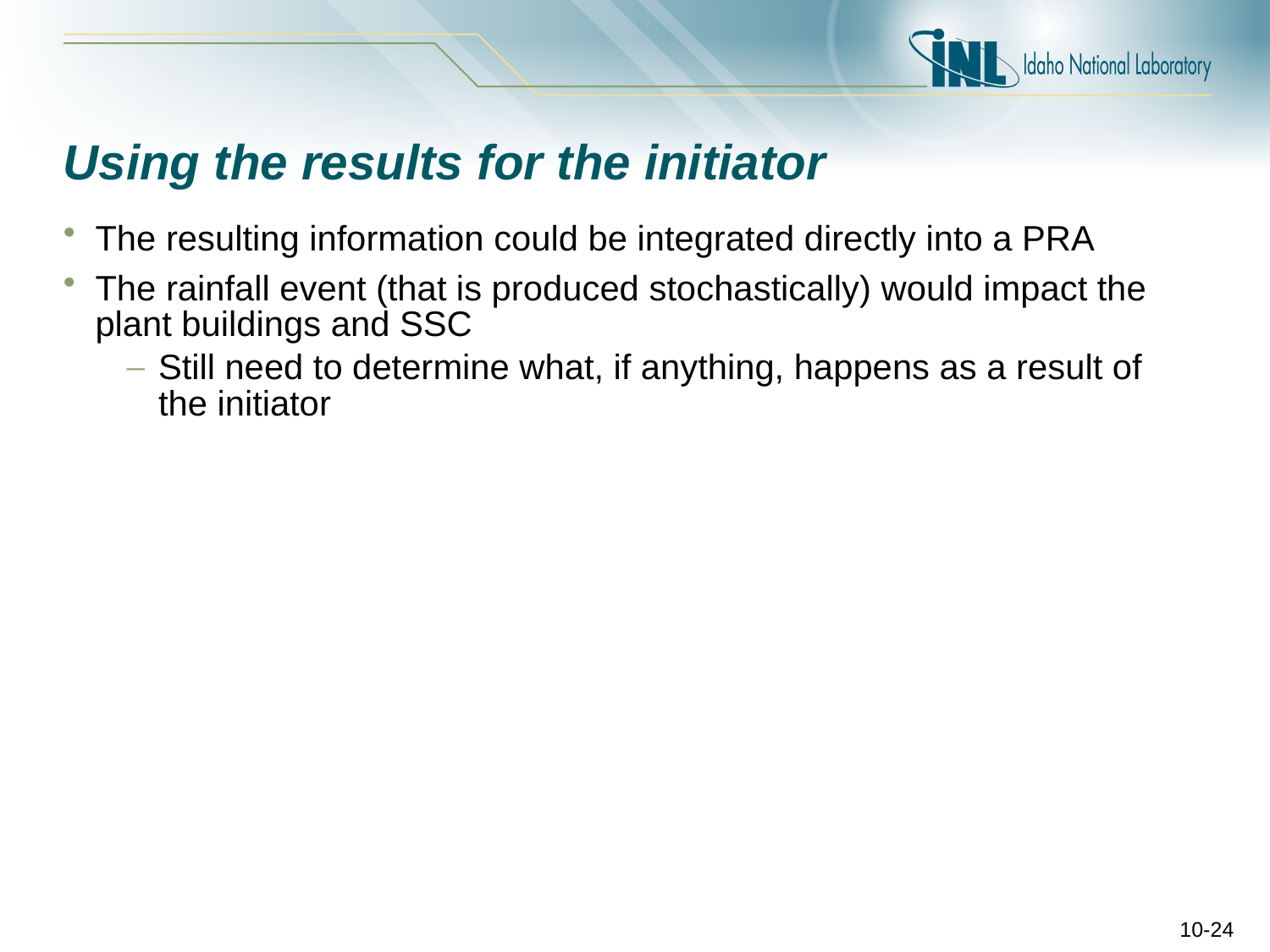

# Using the results for the initiator
The resulting information could be integrated directly into a PRA
The rainfall event (that is produced stochastically) would impact the plant buildings and SSC
Still need to determine what, if anything, happens as a result of the initiator
10-24